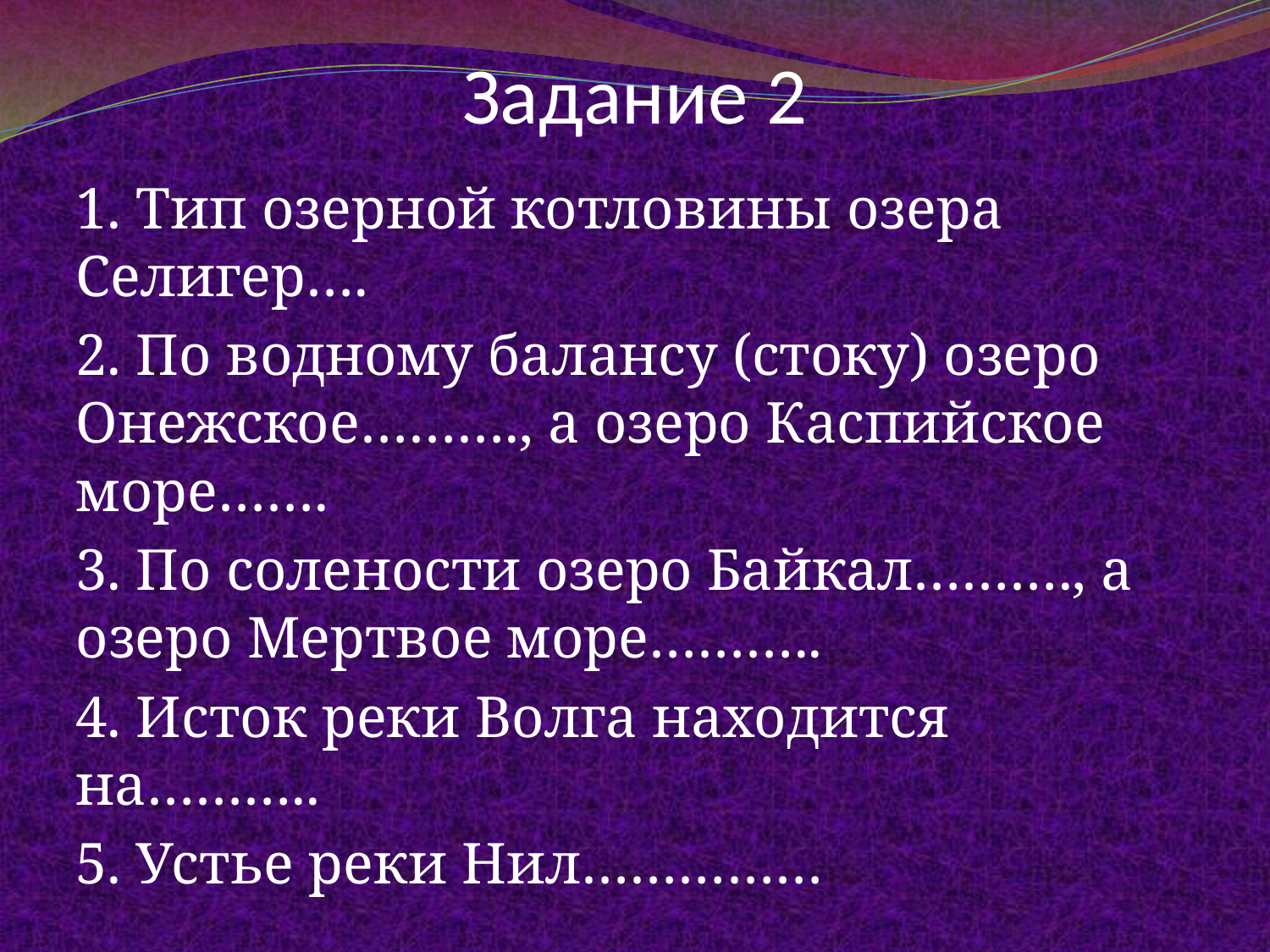

# Задание 2
1. Тип озерной котловины озера Селигер….
2. По водному балансу (стоку) озеро Онежское………., а озеро Каспийское море…….
3. По солености озеро Байкал………., а озеро Мертвое море………..
4. Исток реки Волга находится на………..
5. Устье реки Нил……………